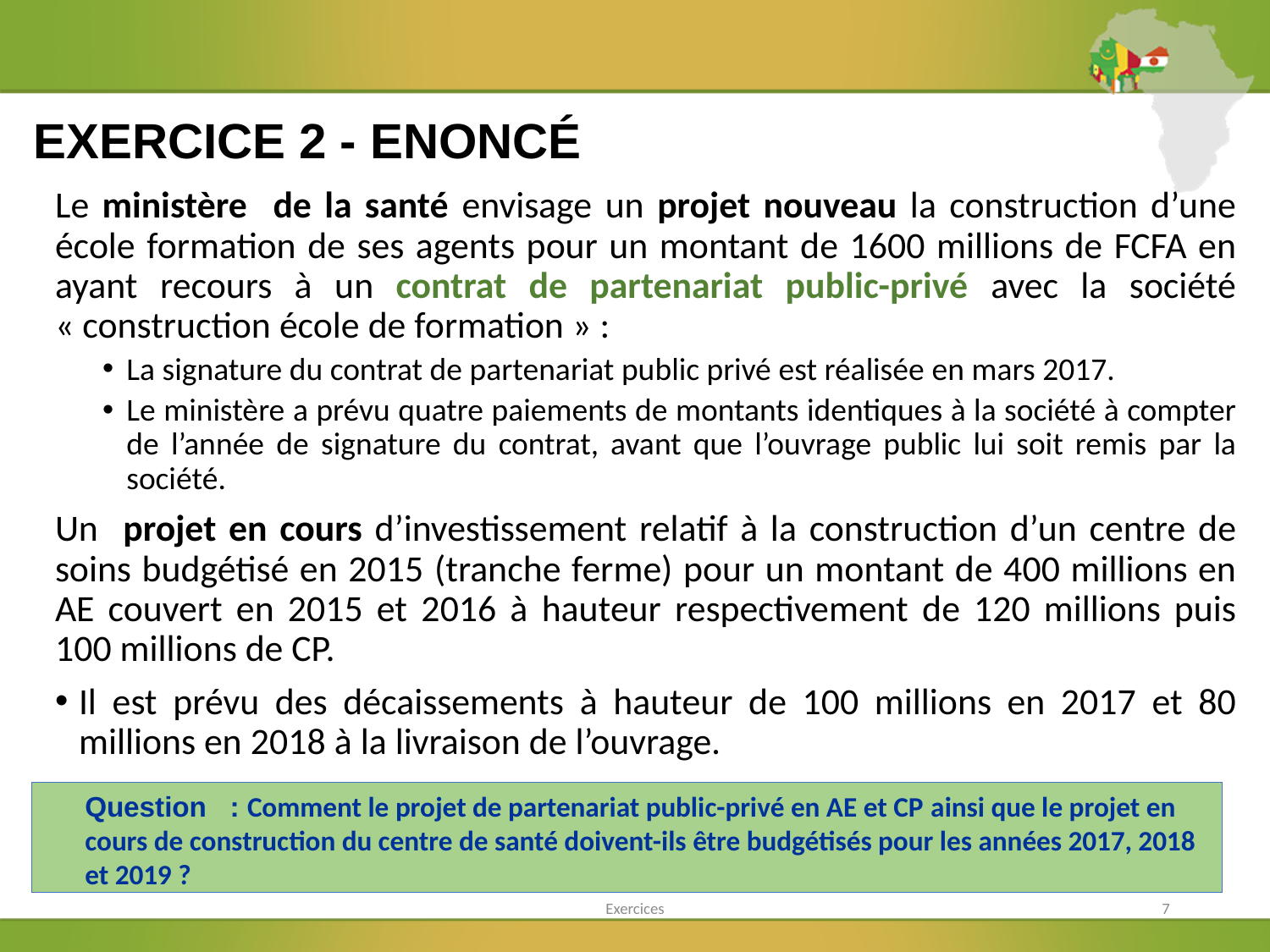

# EXERCICE 2 - ENONCÉ
Le ministère  de la santé envisage un projet nouveau la construction d’une école formation de ses agents pour un montant de 1600 millions de FCFA en ayant recours à un contrat de partenariat public-privé avec la société « construction école de formation » :
La signature du contrat de partenariat public privé est réalisée en mars 2017.
Le ministère a prévu quatre paiements de montants identiques à la société à compter de l’année de signature du contrat, avant que l’ouvrage public lui soit remis par la société.
Un  projet en cours d’investissement relatif à la construction d’un centre de soins budgétisé en 2015 (tranche ferme) pour un montant de 400 millions en AE couvert en 2015 et 2016 à hauteur respectivement de 120 millions puis 100 millions de CP.
Il est prévu des décaissements à hauteur de 100 millions en 2017 et 80 millions en 2018 à la livraison de l’ouvrage.

	Question   : Comment le projet de partenariat public-privé en AE et CP ainsi que le projet en cours de construction du centre de santé doivent-ils être budgétisés pour les années 2017, 2018 et 2019 ?
Exercices
7